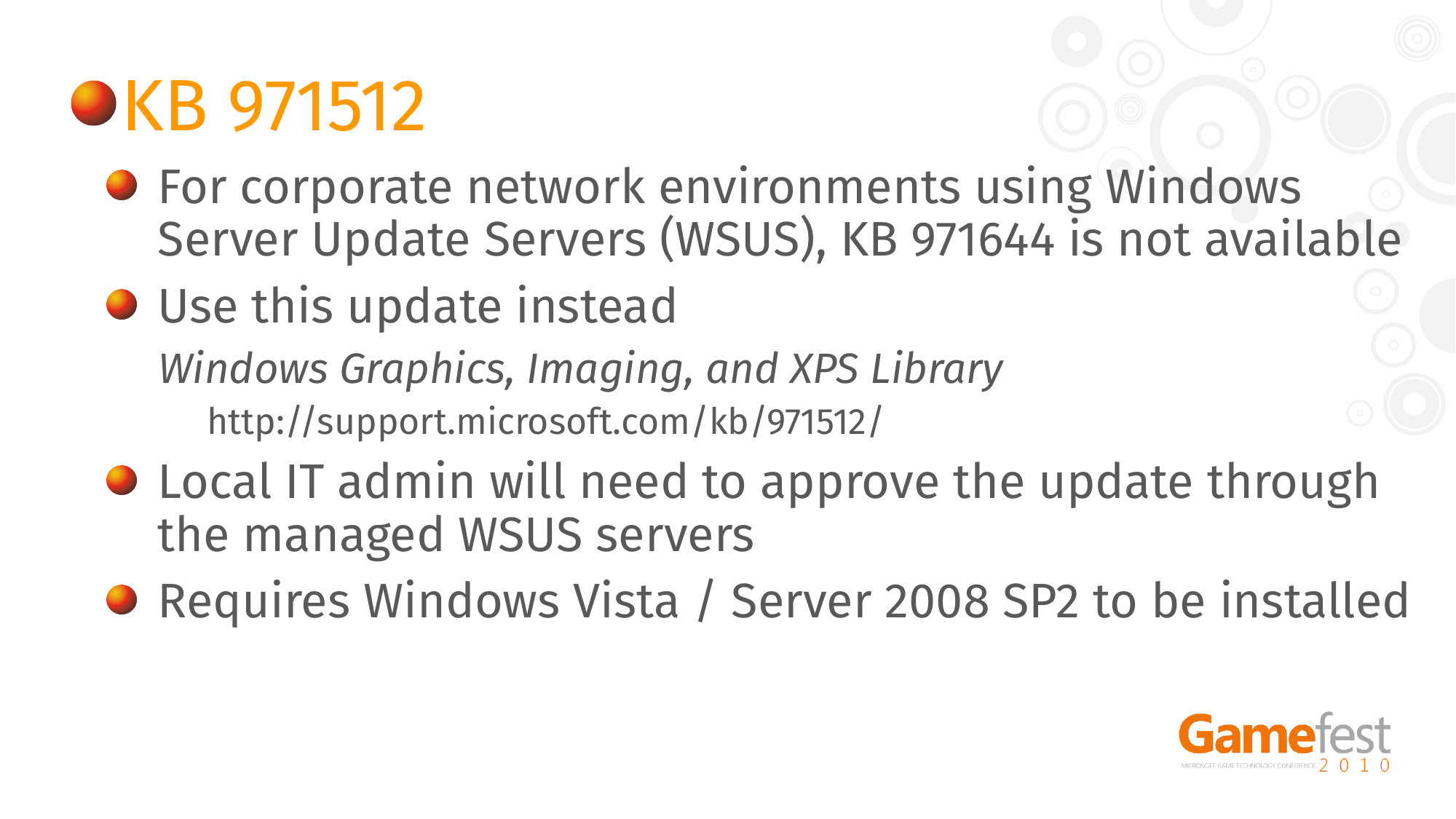

For corporate network environments using Windows Server Update Servers (WSUS), KB 971644 is not available
Use this update instead
Windows Graphics, Imaging, and XPS Library
http://support.microsoft.com/kb/971512/
Local IT admin will need to approve the update through the managed WSUS servers
Requires Windows Vista / Server 2008 SP2 to be installed
KB 971512